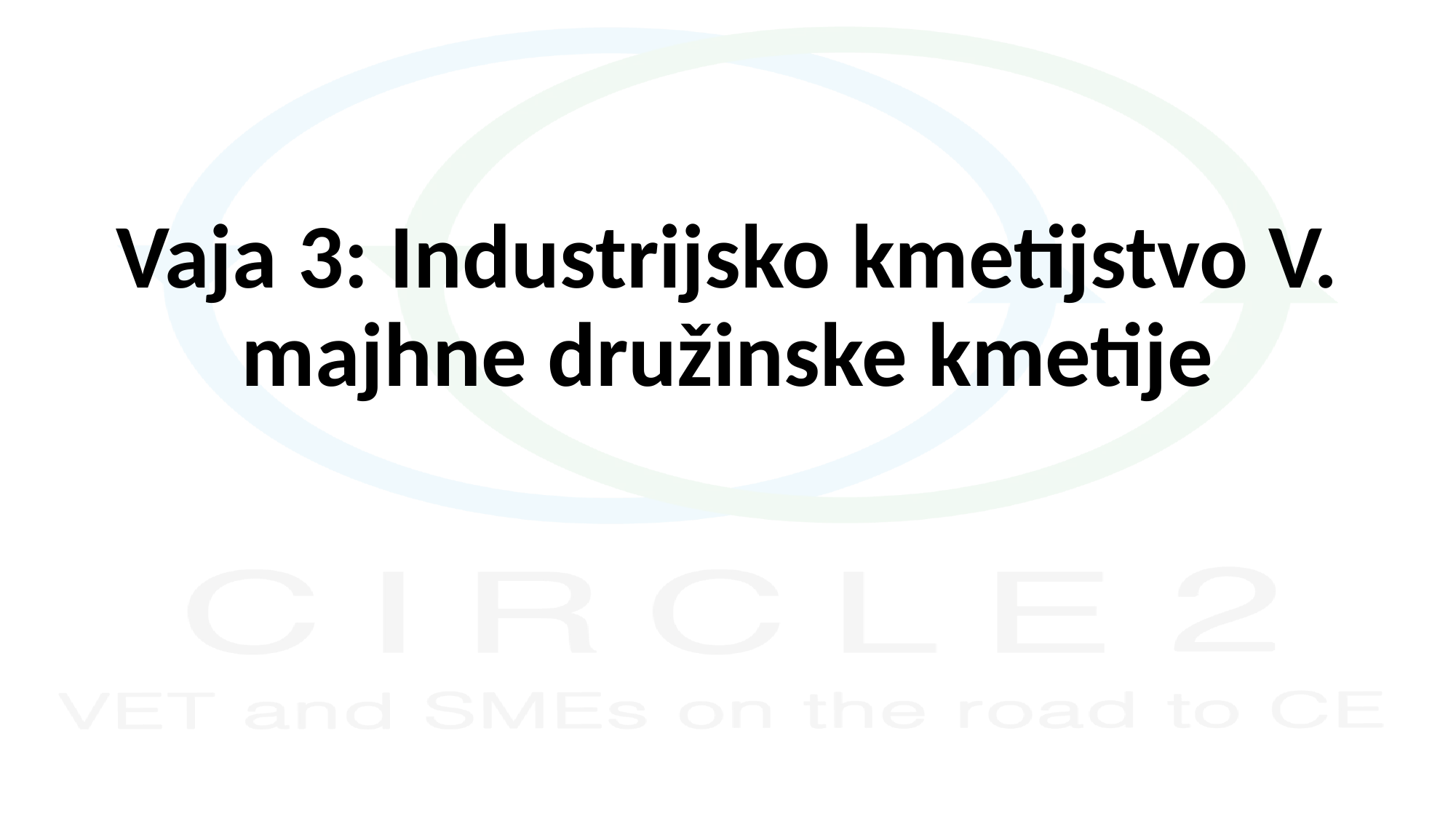

# Vaja 3: Industrijsko kmetijstvo V. majhne družinske kmetije